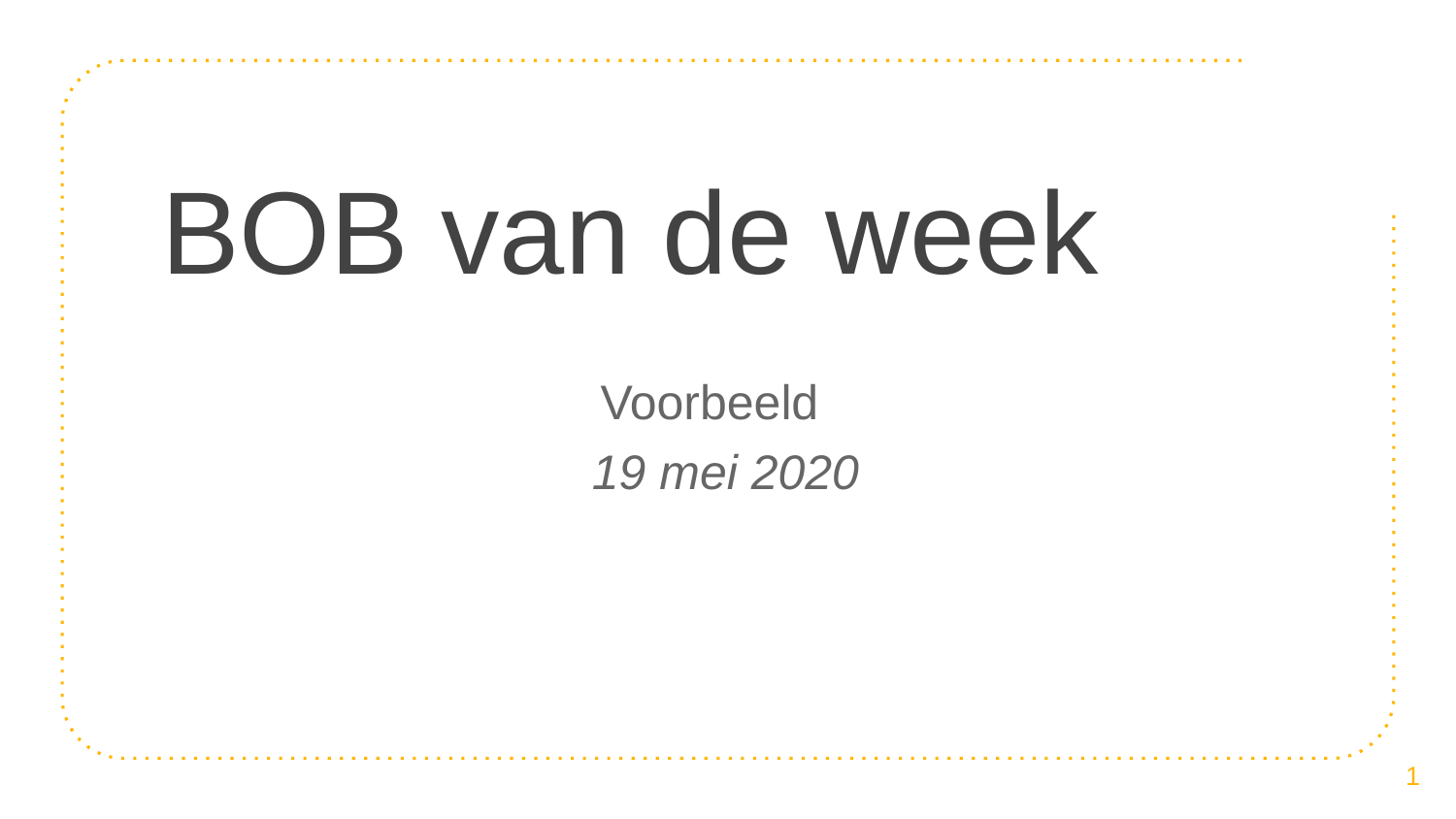

# BOB van de week

  Voorbeeld
19 mei 2020
1